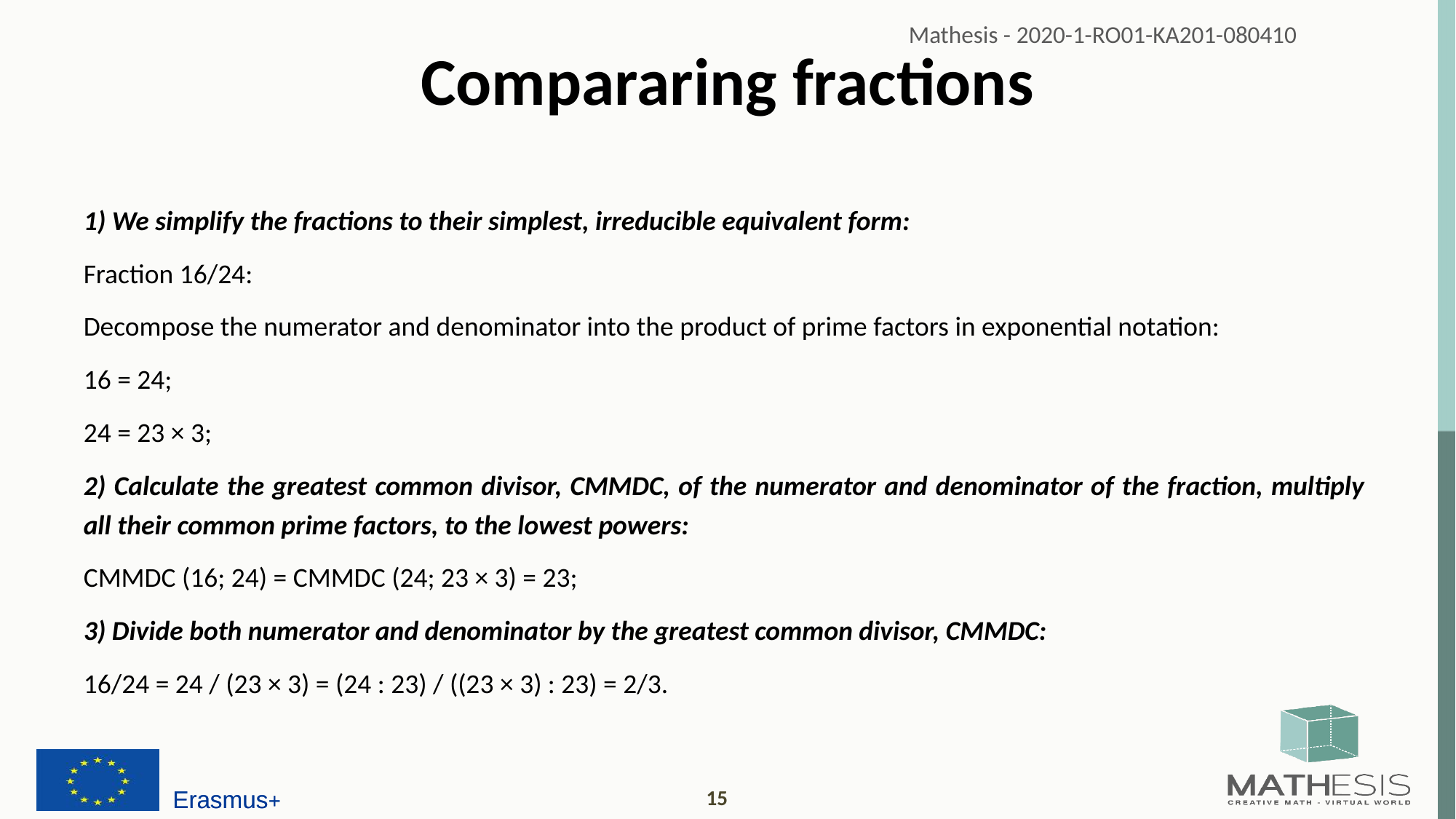

# Compararing fractions
1) We simplify the fractions to their simplest, irreducible equivalent form:
Fraction 16/24:
Decompose the numerator and denominator into the product of prime factors in exponential notation:
16 = 24;
24 = 23 × 3;
2) Calculate the greatest common divisor, CMMDC, of the numerator and denominator of the fraction, multiply all their common prime factors, to the lowest powers:
CMMDC (16; 24) = CMMDC (24; 23 × 3) = 23;
3) Divide both numerator and denominator by the greatest common divisor, CMMDC:
16/24 = 24 / (23 × 3) = (24 : 23) / ((23 × 3) : 23) = 2/3.